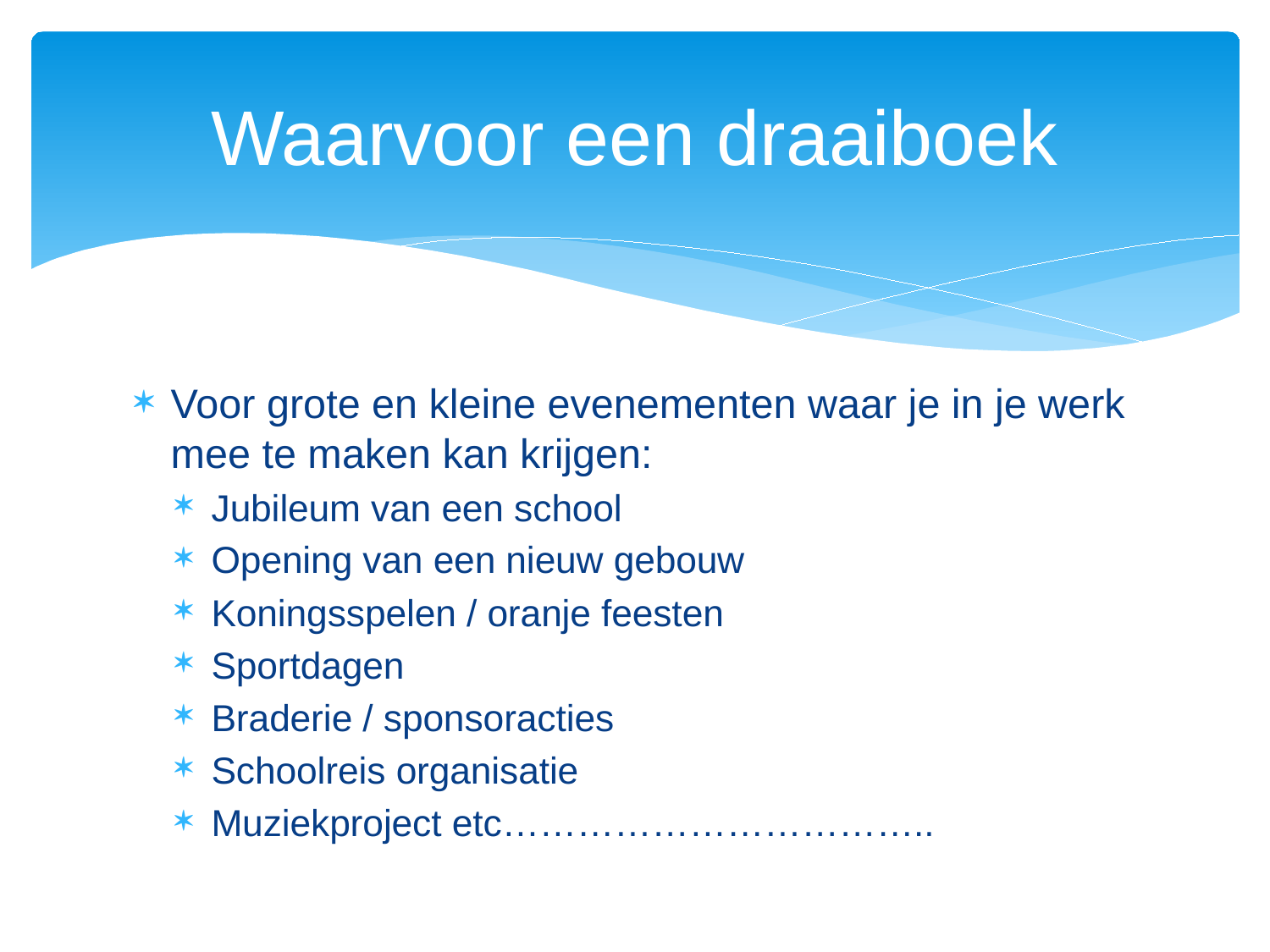

# Waarvoor een draaiboek
Voor grote en kleine evenementen waar je in je werk mee te maken kan krijgen:
Jubileum van een school
Opening van een nieuw gebouw
Koningsspelen / oranje feesten
Sportdagen
Braderie / sponsoracties
Schoolreis organisatie
Muziekproject etc……………………………..